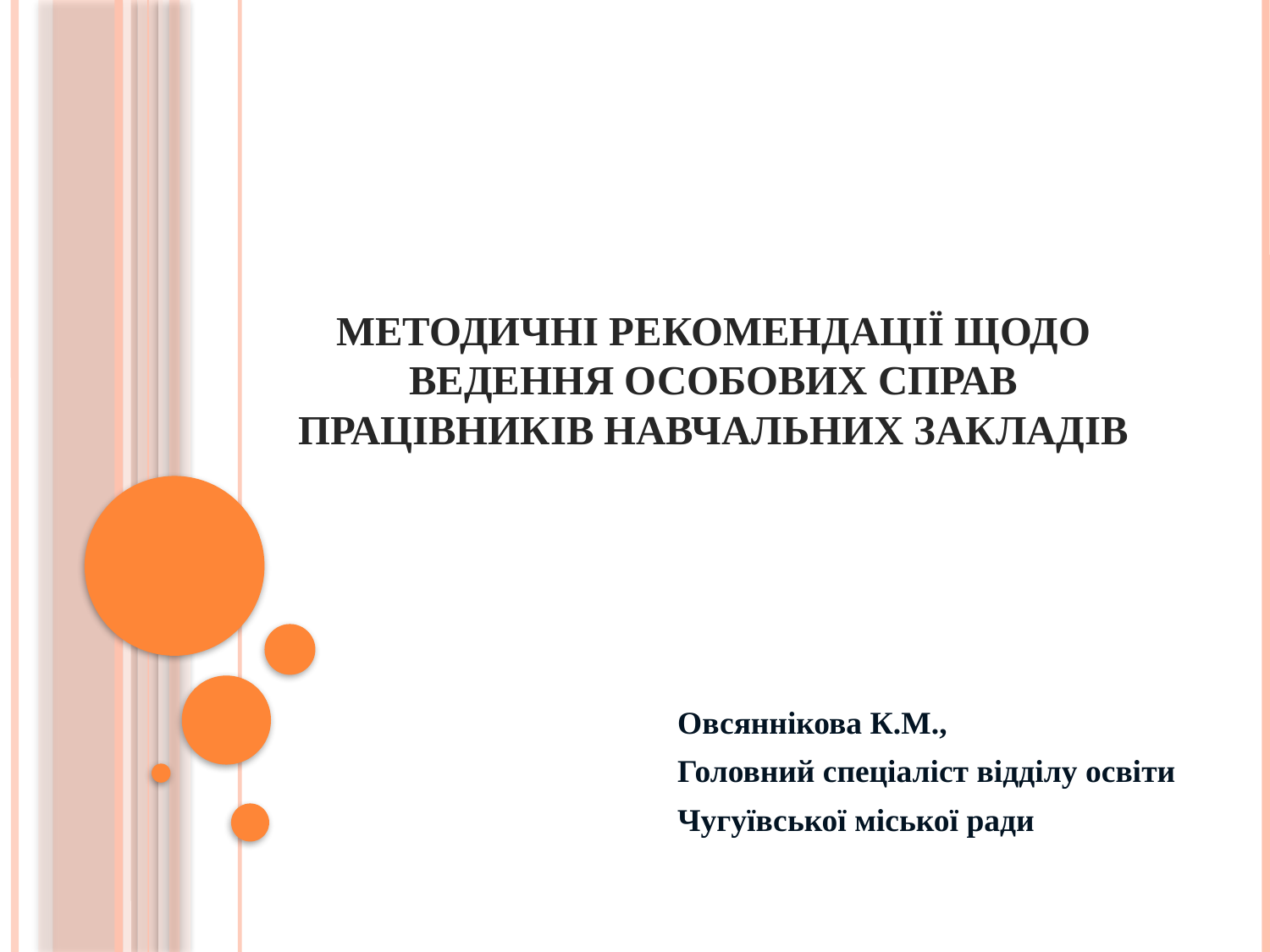

# Методичні рекомендації щодо ведення особових справ працівників навчальних закладів
Овсяннікова К.М.,
Головний спеціаліст відділу освіти
Чугуївської міської ради